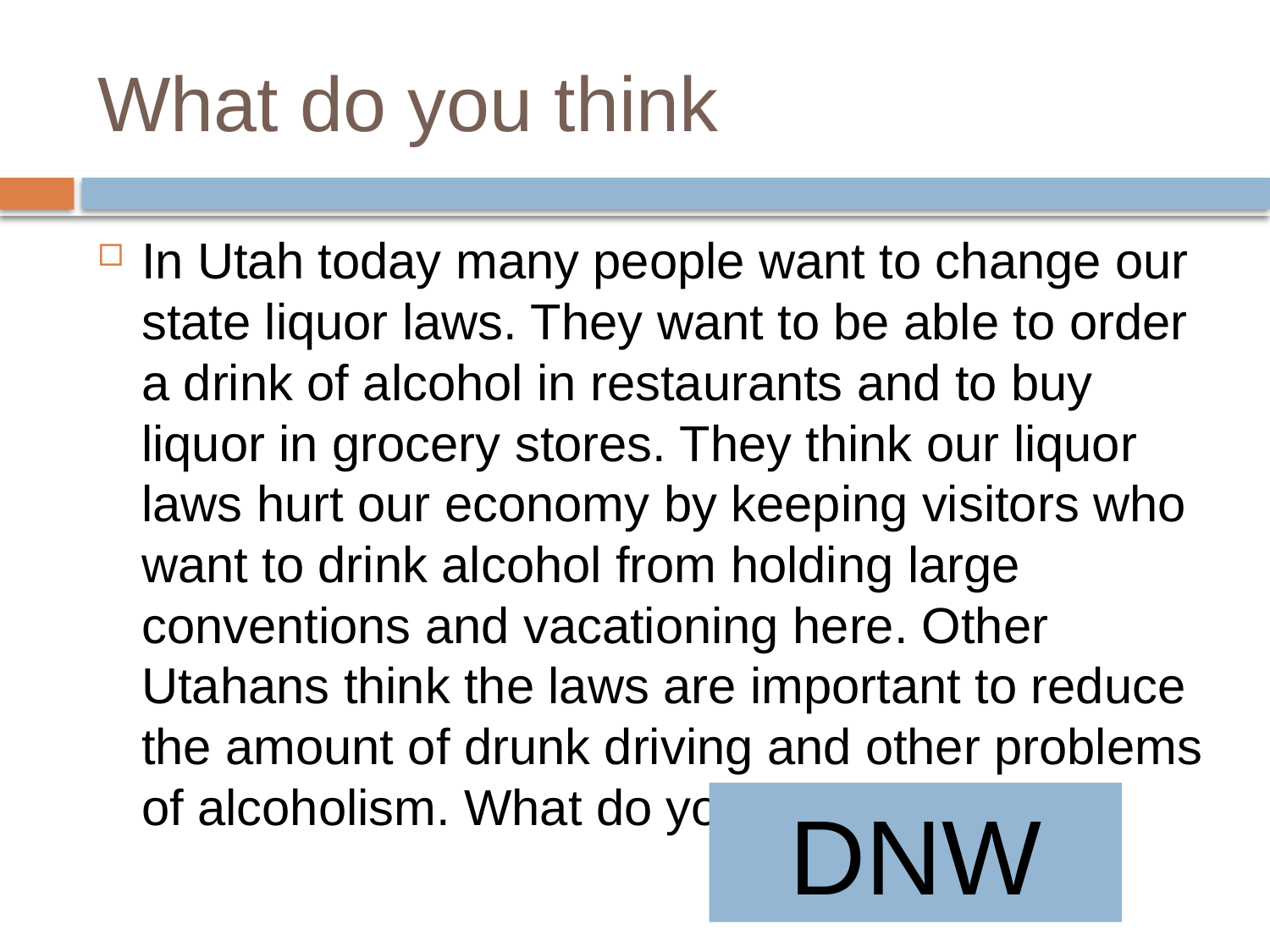

# What do you think
In Utah today many people want to change our state liquor laws. They want to be able to order a drink of alcohol in restaurants and to buy liquor in grocery stores. They think our liquor laws hurt our economy by keeping visitors who want to drink alcohol from holding large conventions and vacationing here. Other Utahans think the laws are important to reduce the amount of drunk driving and other problems of alcoholism. What do you think?
DNW